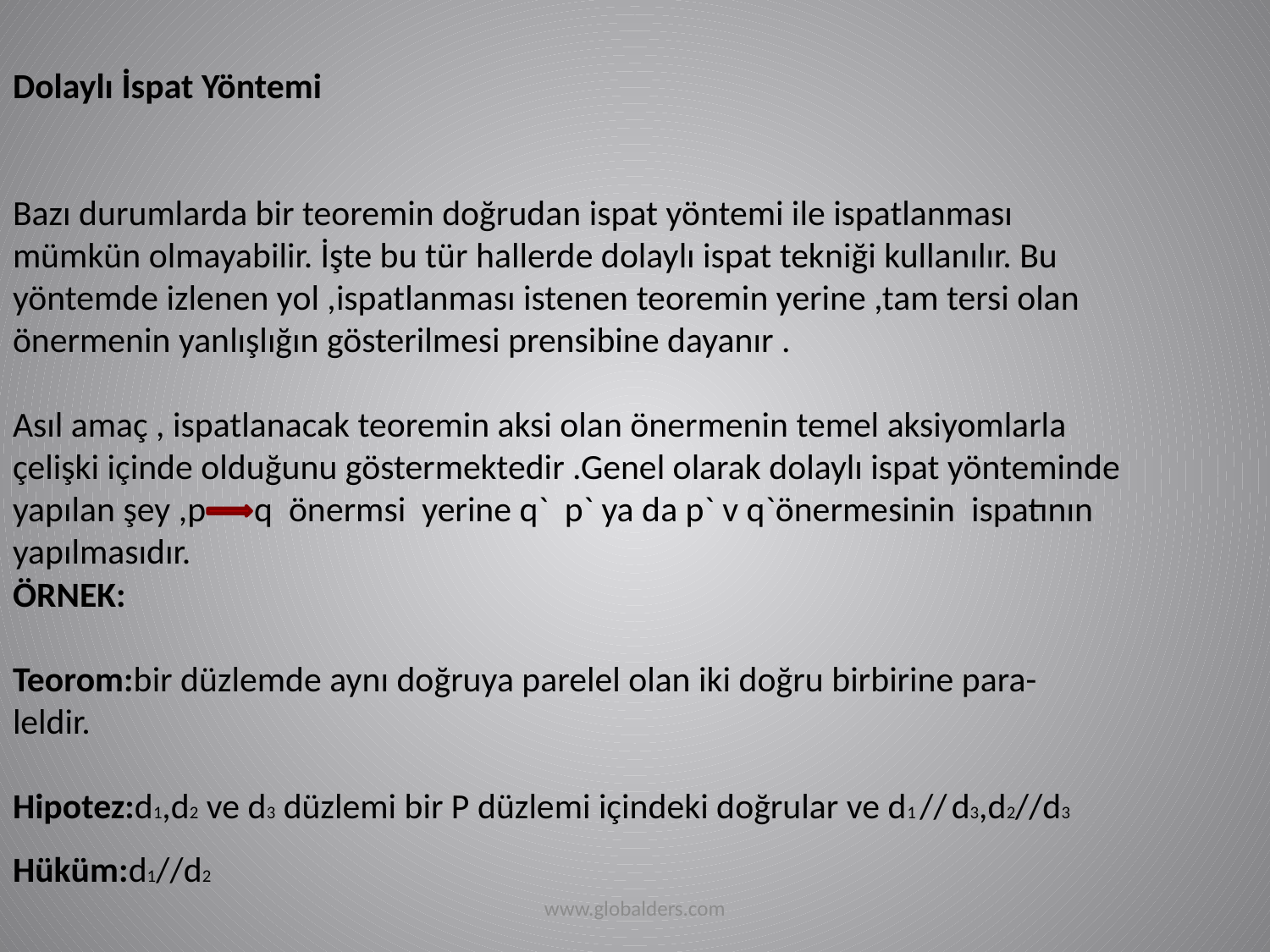

# Dolaylı İspat Yöntemi Bazı durumlarda bir teoremin doğrudan ispat yöntemi ile ispatlanması mümkün olmayabilir. İşte bu tür hallerde dolaylı ispat tekniği kullanılır. Bu yöntemde izlenen yol ,ispatlanması istenen teoremin yerine ,tam tersi olan önermenin yanlışlığın gösterilmesi prensibine dayanır . Asıl amaç , ispatlanacak teoremin aksi olan önermenin temel aksiyomlarla çelişki içinde olduğunu göstermektedir .Genel olarak dolaylı ispat yönteminde yapılan şey ,p      q  önermsi  yerine q`  p` ya da p` v q`önermesinin  ispatının yapılmasıdır. ÖRNEK: Teorom:bir düzlemde aynı doğruya parelel olan iki doğru birbirine para- leldir. Hipotez:d1,d2  ve d3  düzlemi bir P düzlemi içindeki doğrular ve d1 // d3,d2//d3 Hüküm:d1//d2

www.globalders.com